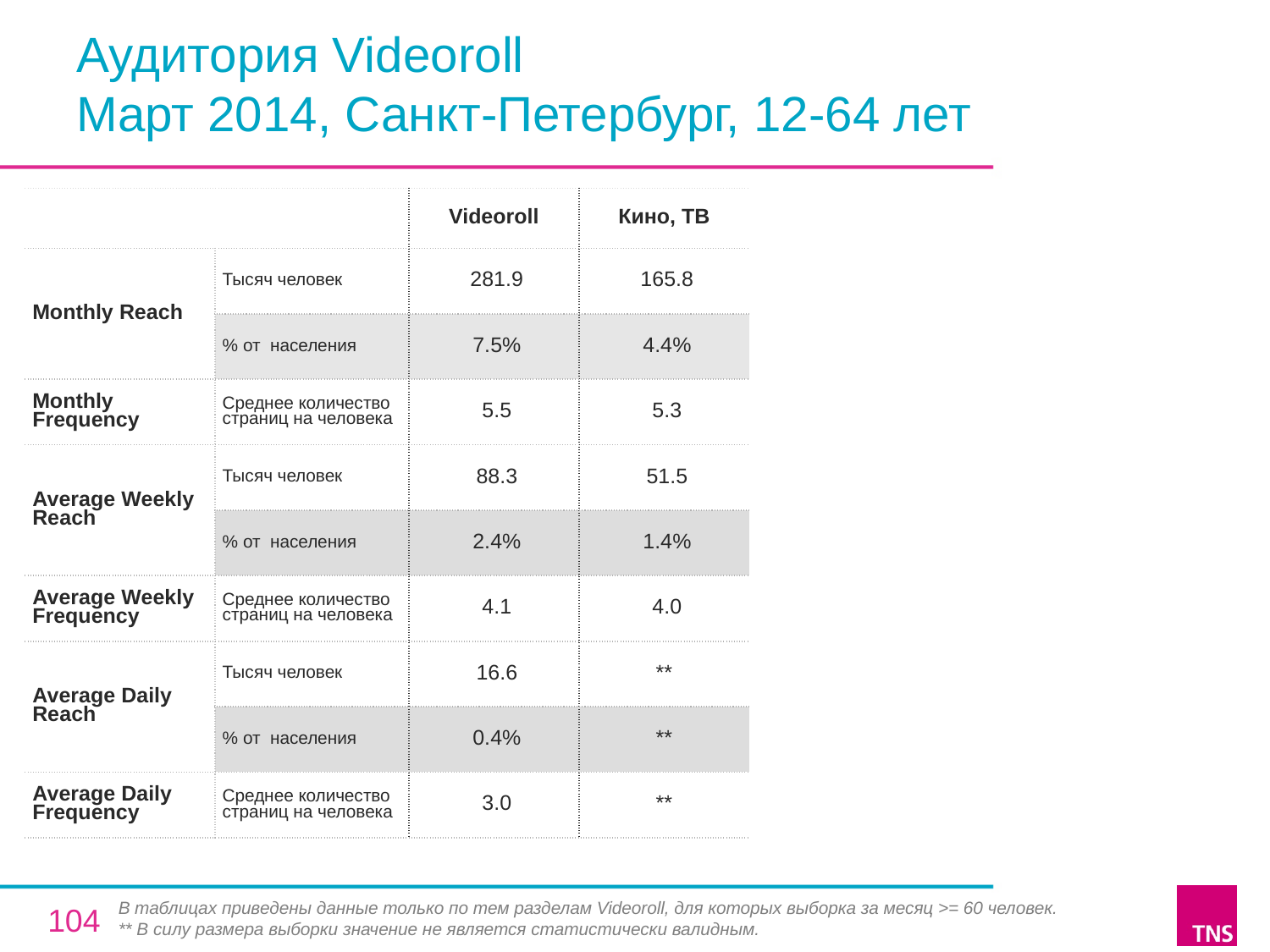

# Аудитория Videoroll Март 2014, Санкт-Петербург, 12-64 лет
|  |  | Videoroll | Кино, ТВ |
| --- | --- | --- | --- |
| Monthly Reach | Тысяч человек | 281.9 | 165.8 |
|  | % от населения | 7.5% | 4.4% |
| Monthly Frequency | Среднее количество страниц на человека | 5.5 | 5.3 |
| Average Weekly Reach | Тысяч человек | 88.3 | 51.5 |
|  | % от населения | 2.4% | 1.4% |
| Average Weekly Frequency | Среднее количество страниц на человека | 4.1 | 4.0 |
| Average Daily Reach | Тысяч человек | 16.6 | \*\* |
|  | % от населения | 0.4% | \*\* |
| Average Daily Frequency | Среднее количество страниц на человека | 3.0 | \*\* |
В таблицах приведены данные только по тем разделам Videoroll, для которых выборка за месяц >= 60 человек.
** В силу размера выборки значение не является статистически валидным.
104